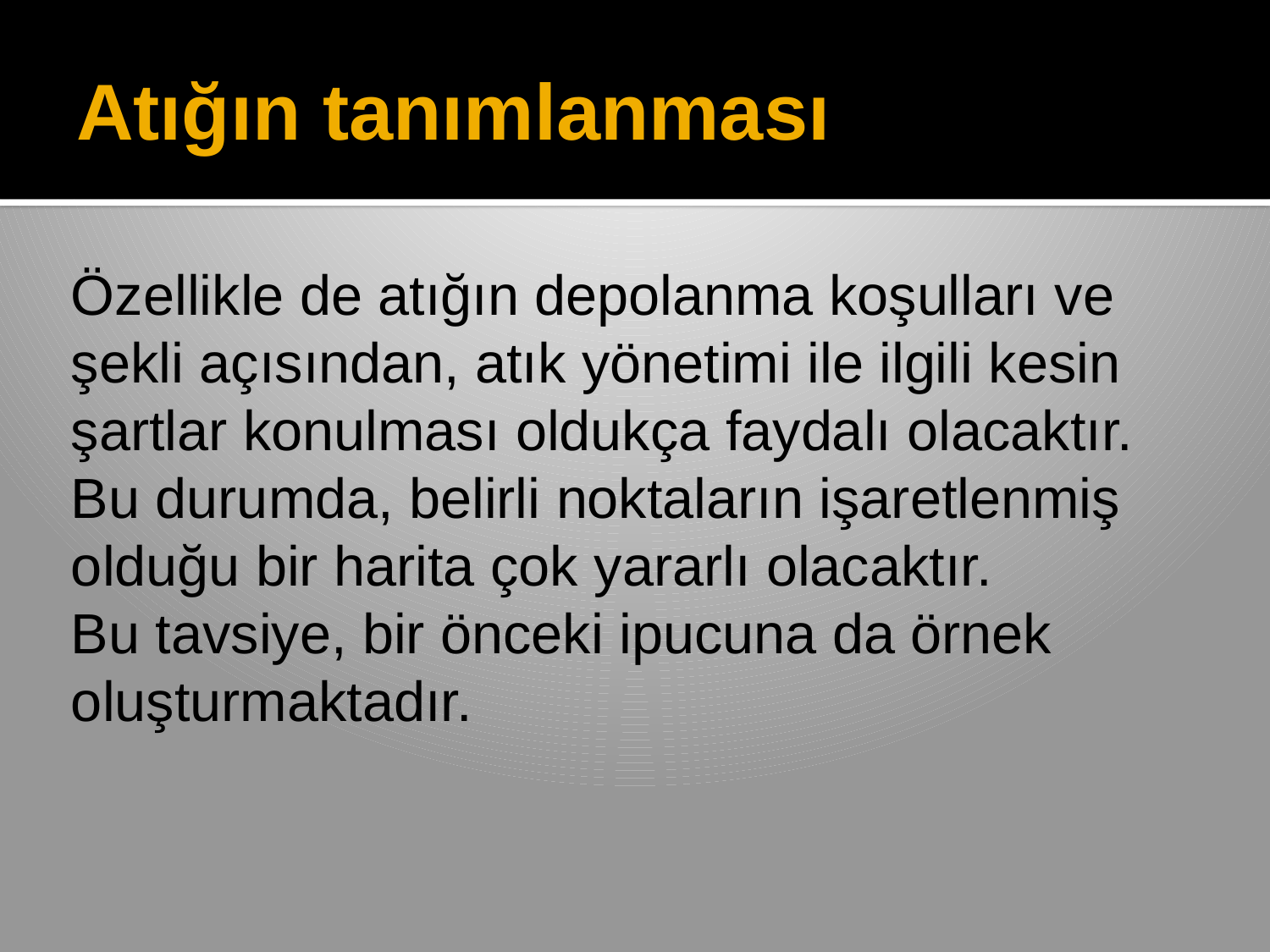

# Atığın tanımlanması
Özellikle de atığın depolanma koşulları ve şekli açısından, atık yönetimi ile ilgili kesin şartlar konulması oldukça faydalı olacaktır.  Bu durumda, belirli noktaların işaretlenmiş olduğu bir harita çok yararlı olacaktır.
Bu tavsiye, bir önceki ipucuna da örnek oluşturmaktadır.